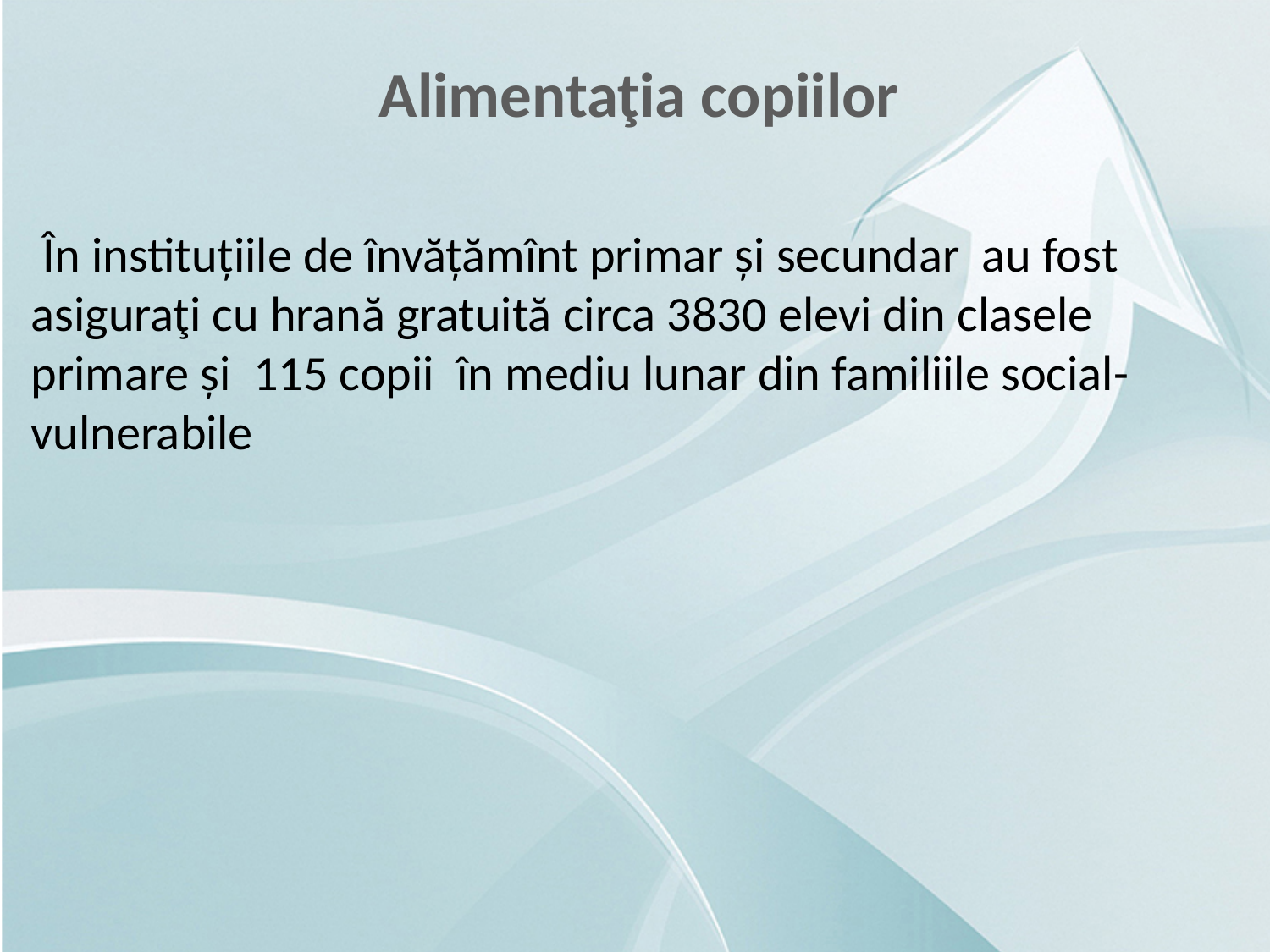

Alimentaţia copiilor
 În instituțiile de învățămînt primar și secundar  au fost asiguraţi cu hrană gratuită circa 3830 elevi din clasele primare și  115 copii  în mediu lunar din familiile social-vulnerabile